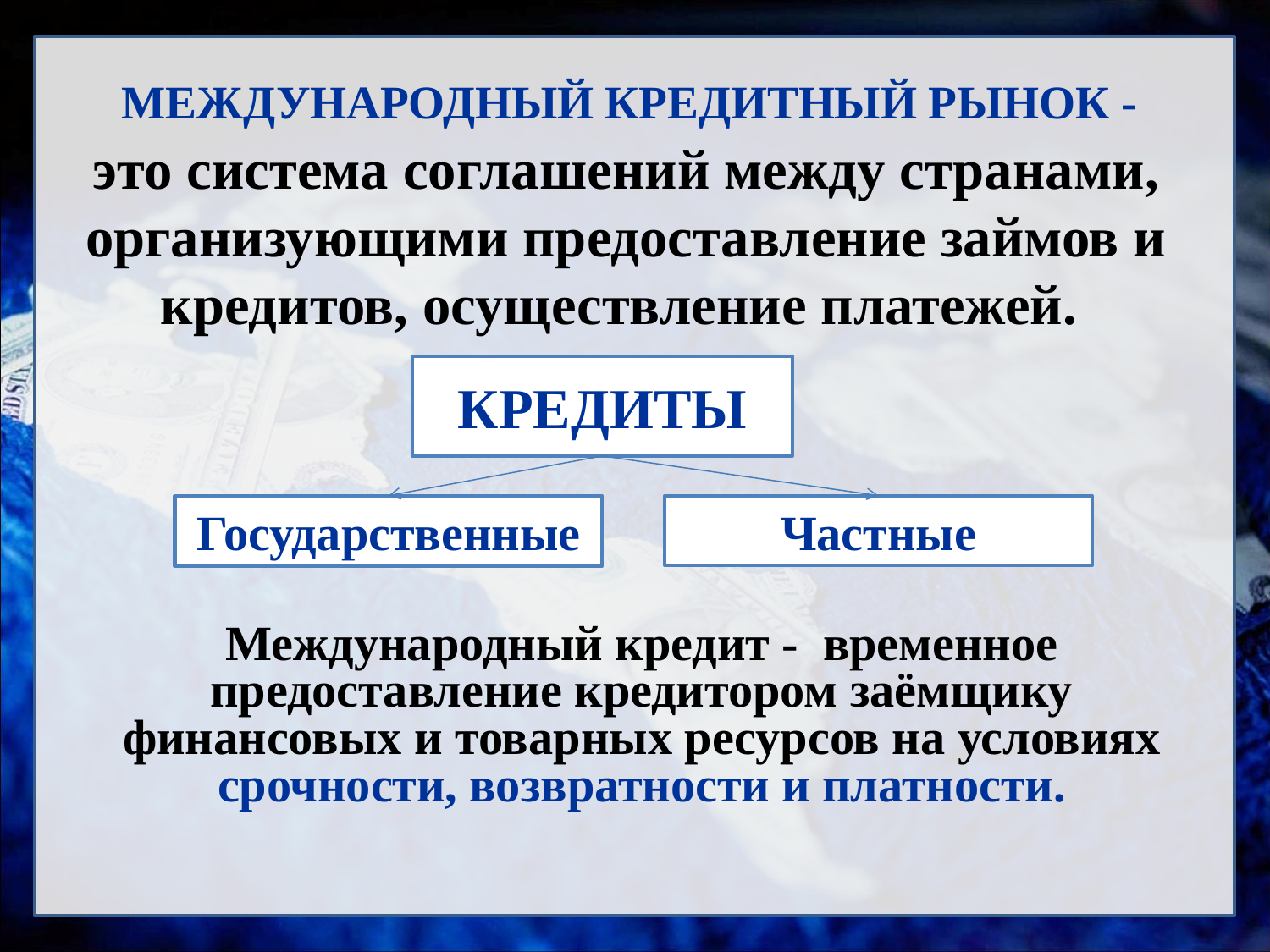

# МЕЖДУНАРОДНЫЙ КРЕДИТНЫЙ РЫНОК -
это система соглашений между странами, организующими предоставление займов и кредитов, осуществление платежей.

КРЕДИТЫ
Частные
Государственные
Международный кредит -  временное предоставление кредитором заёмщику финансовых и товарных ресурсов на условиях
срочности, возвратности и платности.